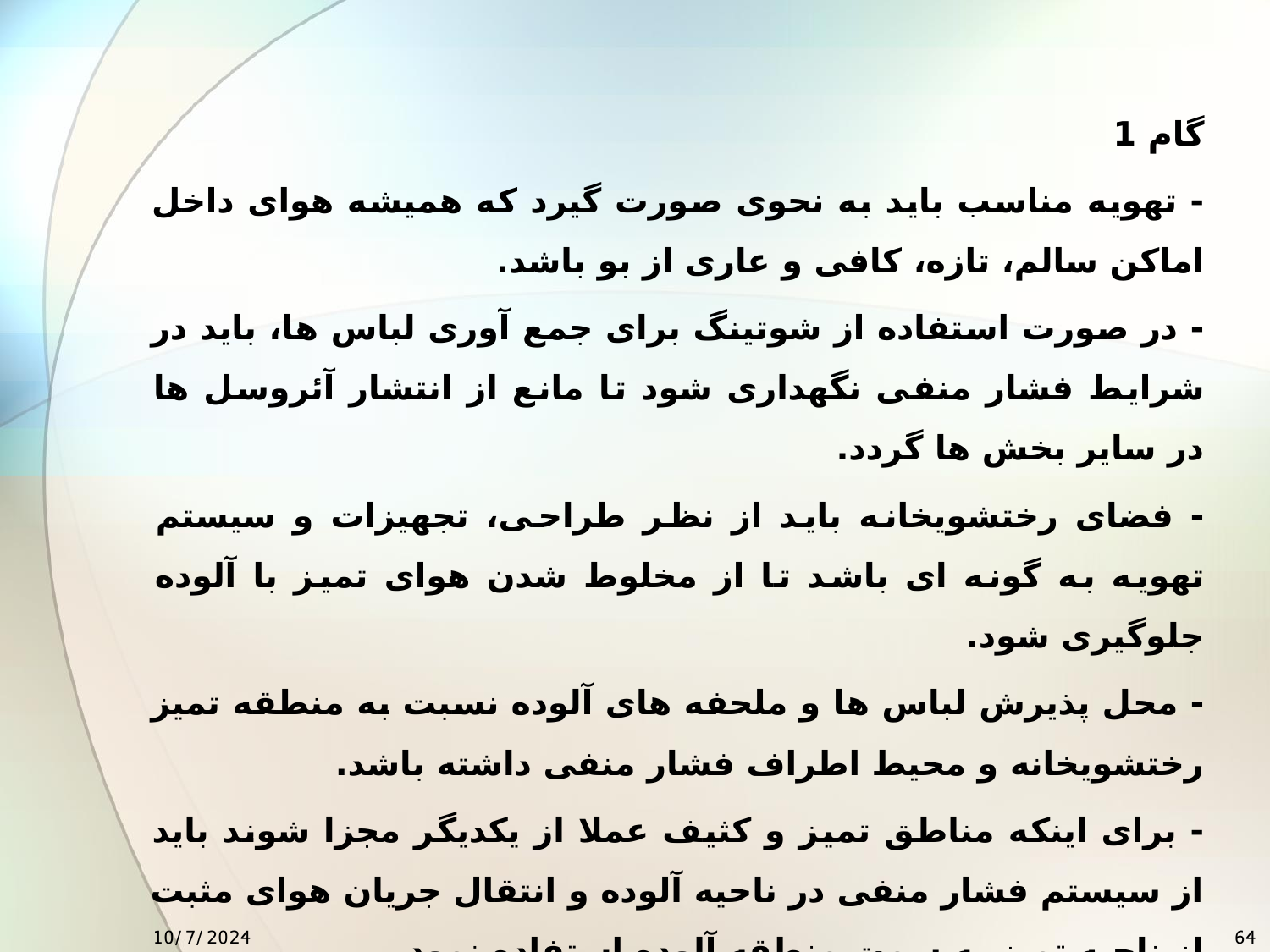

گام 1
- تهویه مناسب باید به نحوی صورت گیرد که همیشه هوای داخل اماکن سالم، تازه، کافی و عاری از بو باشد.
- در صورت استفاده از شوتینگ برای جمع آوری لباس ها، باید در شرایط فشار منفی نگهداری شود تا مانع از انتشار آئروسل ها در سایر بخش ها گردد.
- فضای رختشویخانه باید از نظر طراحی، تجهیزات و سیستم تهویه به گونه ای باشد تا از مخلوط شدن هوای تمیز با آلوده جلوگیری شود.
- محل پذیرش لباس ها و ملحفه های آلوده نسبت به منطقه تمیز رختشویخانه و محیط اطراف فشار منفی داشته باشد.
- برای اینکه مناطق تمیز و کثیف عملا از یکدیگر مجزا شوند باید از سیستم فشار منفی در ناحیه آلوده و انتقال جریان هوای مثبت از ناحیه تمیز به سمت منطقه آلوده استفاده نمود.

10/7/2024
64